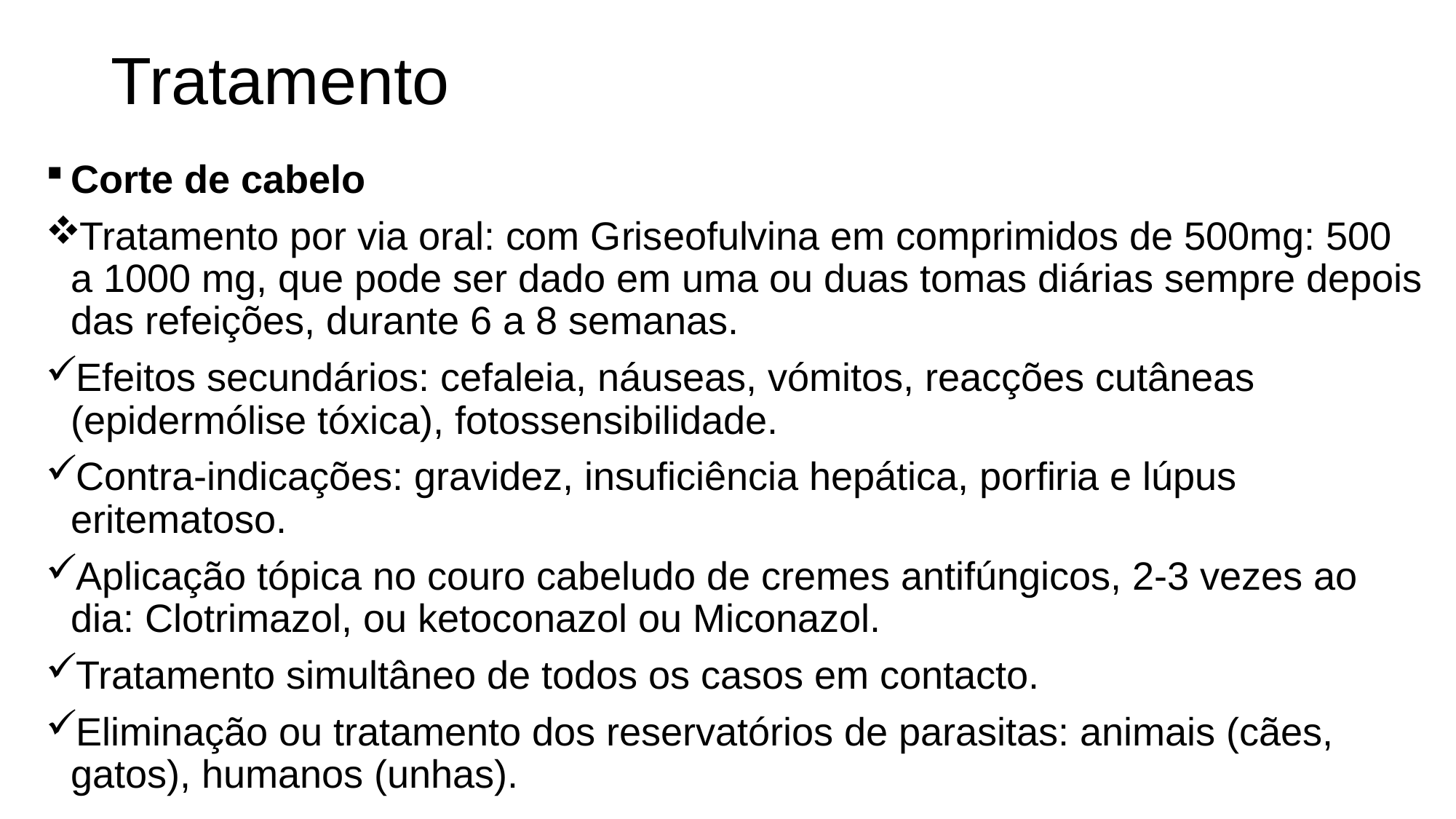

# Tratamento
Corte de cabelo
Tratamento por via oral: com Griseofulvina em comprimidos de 500mg: 500 a 1000 mg, que pode ser dado em uma ou duas tomas diárias sempre depois das refeições, durante 6 a 8 semanas.
Efeitos secundários: cefaleia, náuseas, vómitos, reacções cutâneas (epidermólise tóxica), fotossensibilidade.
Contra-indicações: gravidez, insuficiência hepática, porfiria e lúpus eritematoso.
Aplicação tópica no couro cabeludo de cremes antifúngicos, 2-3 vezes ao dia: Clotrimazol, ou ketoconazol ou Miconazol.
Tratamento simultâneo de todos os casos em contacto.
Eliminação ou tratamento dos reservatórios de parasitas: animais (cães, gatos), humanos (unhas).